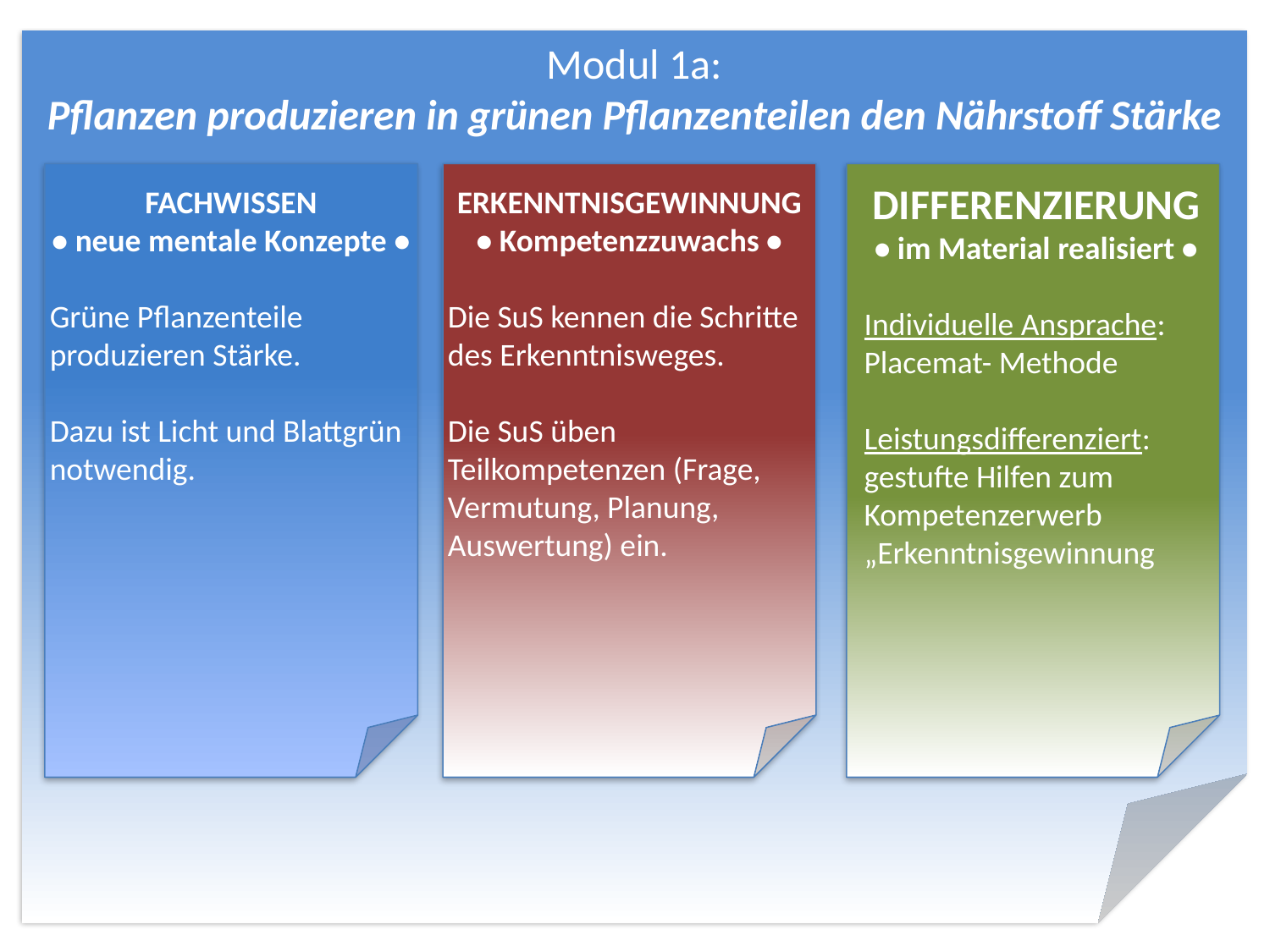

Modul 1a:
Pflanzen produzieren in grünen Pflanzenteilen den Nährstoff Stärke

ERKENNTNISGEWINNUNG
• Kompetenzzuwachs •

Die SuS kennen die Schritte des Erkenntnisweges.

Die SuS üben Teilkompetenzen (Frage, Vermutung, Planung, Auswertung) ein.

DIFFERENZIERUNG
• im Material realisiert •

Individuelle Ansprache: Placemat- Methode

Leistungsdifferenziert: gestufte Hilfen zum Kompetenzerwerb „Erkenntnisgewinnung
FACHWISSEN
• neue mentale Konzepte •

Grüne Pflanzenteile produzieren Stärke.

Dazu ist Licht und Blattgrün notwendig.